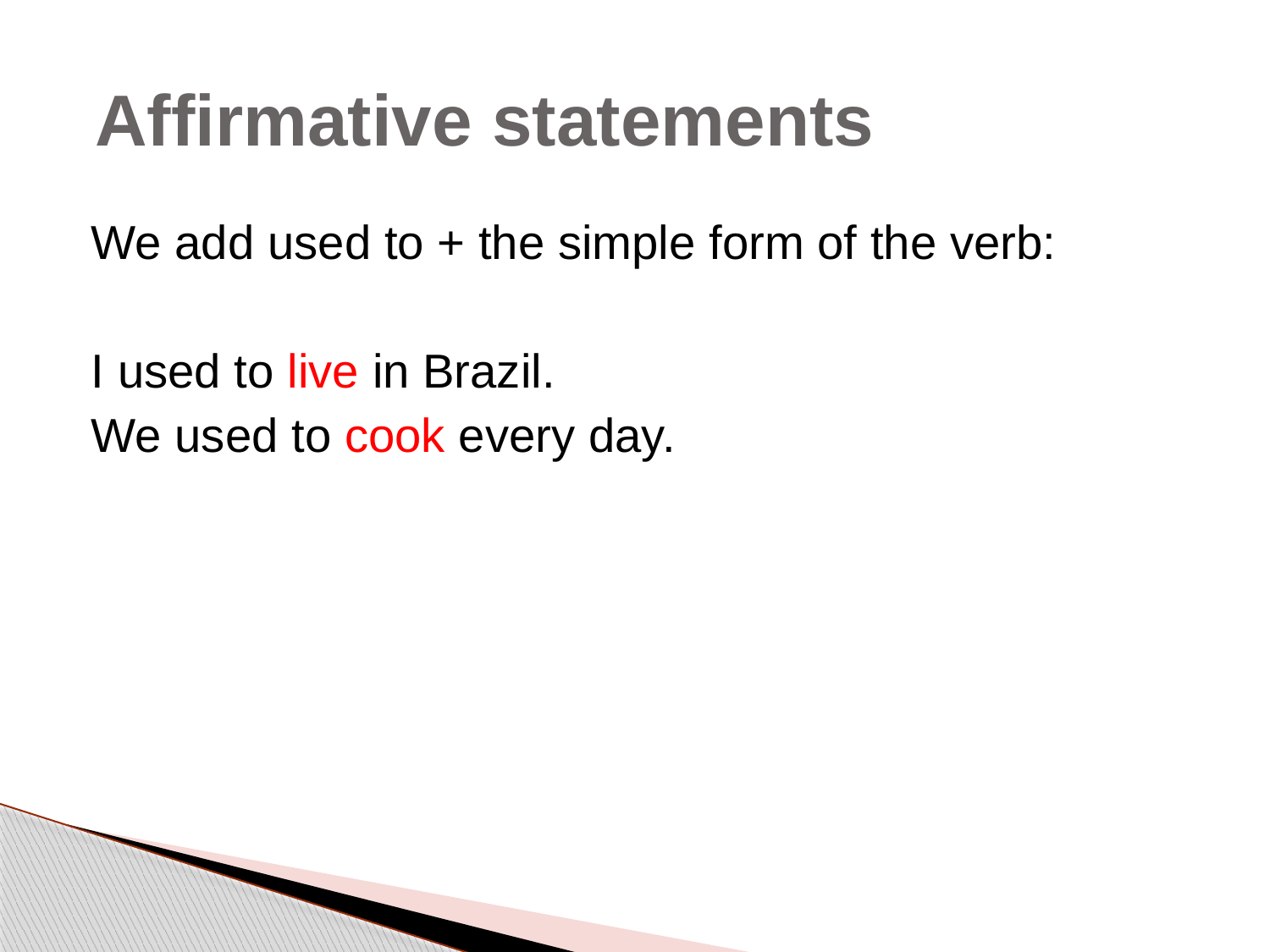

# Affirmative statements
We add used to + the simple form of the verb:

I used to live in Brazil.
We used to cook every day.